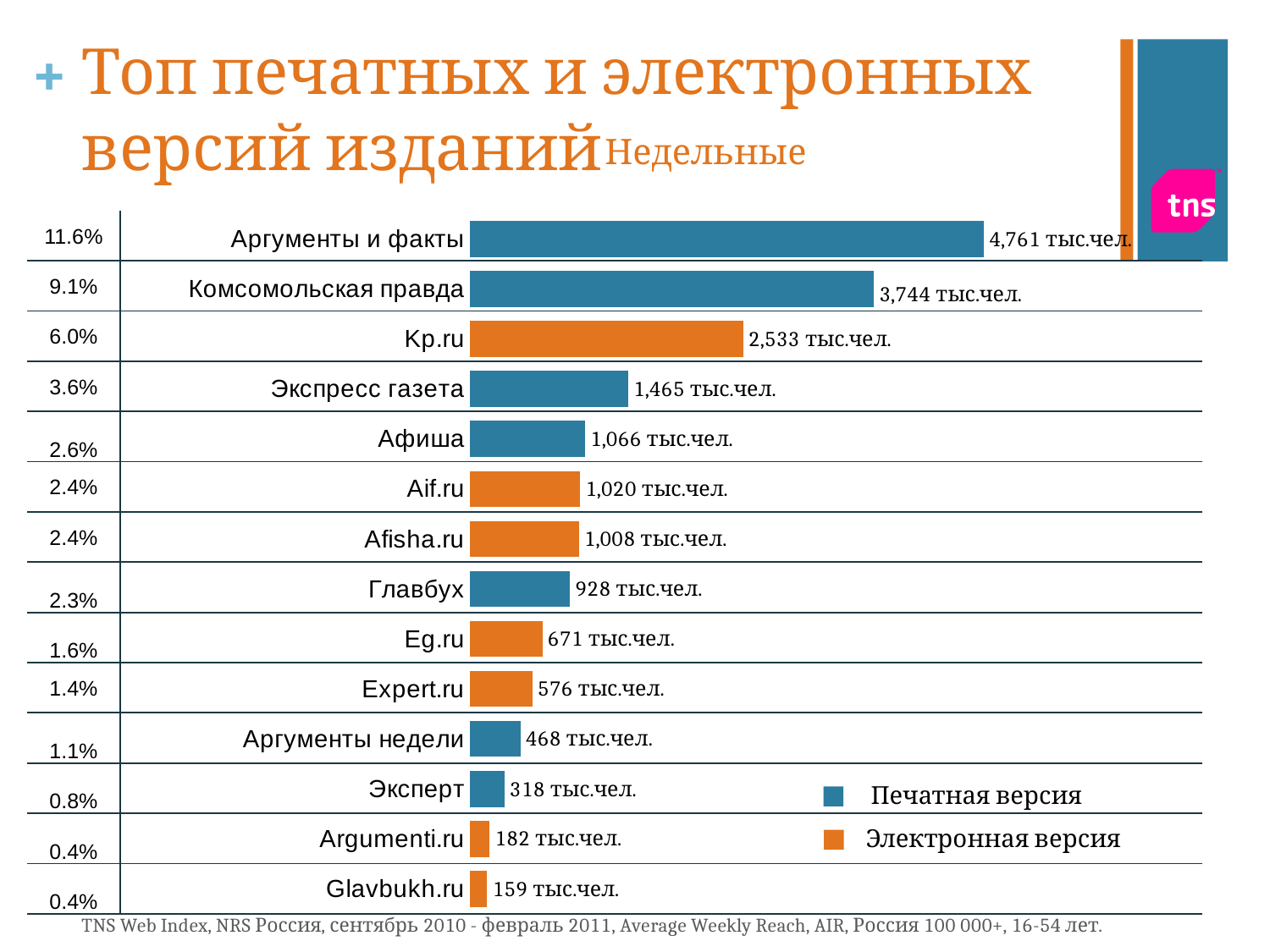

# Топ печатных и электронных версий изданий
Недельные

### Chart

| Category | Столбец2 |
|---|---|
| Аргументы и факты | 4760.8 |
| Комсомольская правда | 3743.7 |
| Kp.ru | 2533.2 |
| Экспресс газета | 1465.1 |
| Афиша | 1065.5 |
| Aif.ru | 1019.9 |
| Afisha.ru | 1008.1 |
| Главбух | 928.1 |
| Eg.ru | 670.9 |
| Expert.ru | 576.0 |
| Аргументы недели | 467.6 |
| Эксперт | 318.3 |
| Argumenti.ru | 181.7 |
| Glavbukh.ru | 158.6 |
| 11.6% |  |
| --- | --- |
| 9.1% |  |
| 6.0% |  |
| 3.6% |  |
| 2.6% |  |
| 2.4% |  |
| 2.4% |  |
| 2.3% |  |
| 1.6% |  |
| 1.4% |  |
| 1.1% |  |
| 0.8% |  |
| 0.4% |  |
| 0.4% |  |
Печатная версия

Электронная версия

TNS Web Index, NRS Россия, сентябрь 2010 - февраль 2011, Average Weekly Reach, AIR, Россия 100 000+, 16-54 лет.